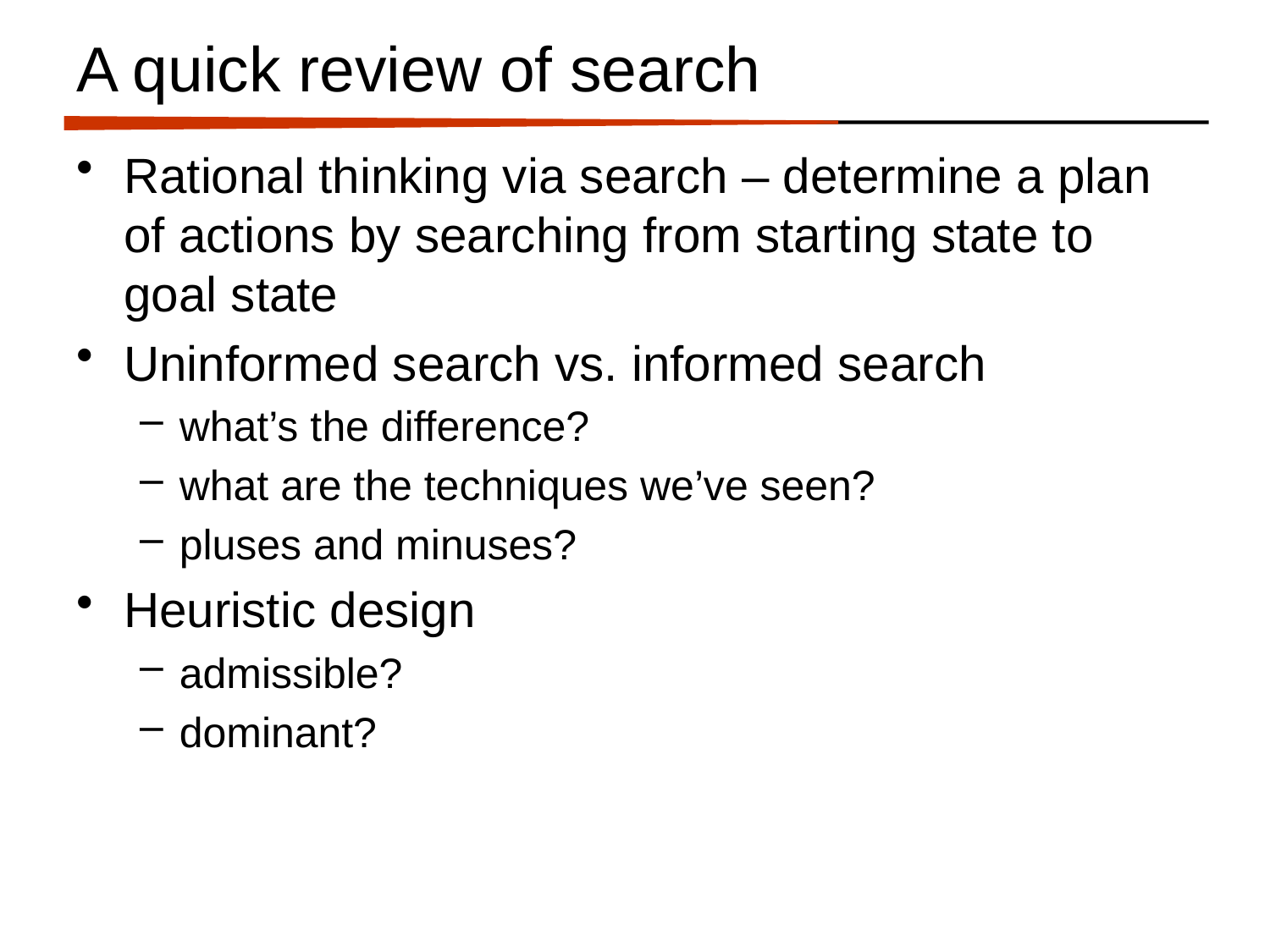

# A quick review of search
Rational thinking via search – determine a plan of actions by searching from starting state to goal state
Uninformed search vs. informed search
what’s the difference?
what are the techniques we’ve seen?
pluses and minuses?
Heuristic design
admissible?
dominant?